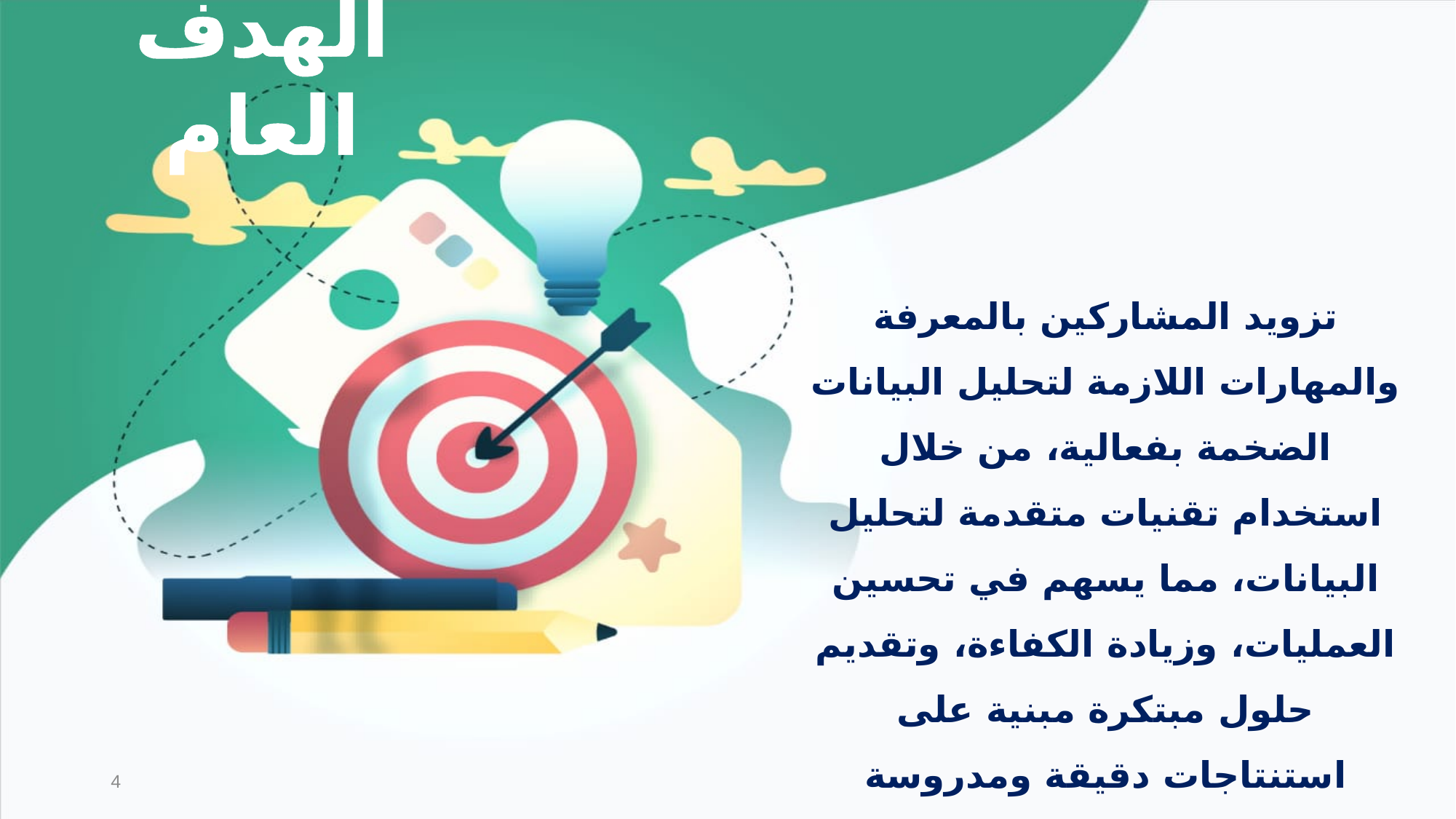

الهدف العام
تزويد المشاركين بالمعرفة والمهارات اللازمة لتحليل البيانات الضخمة بفعالية، من خلال استخدام تقنيات متقدمة لتحليل البيانات، مما يسهم في تحسين العمليات، وزيادة الكفاءة، وتقديم حلول مبتكرة مبنية على استنتاجات دقيقة ومدروسة
4